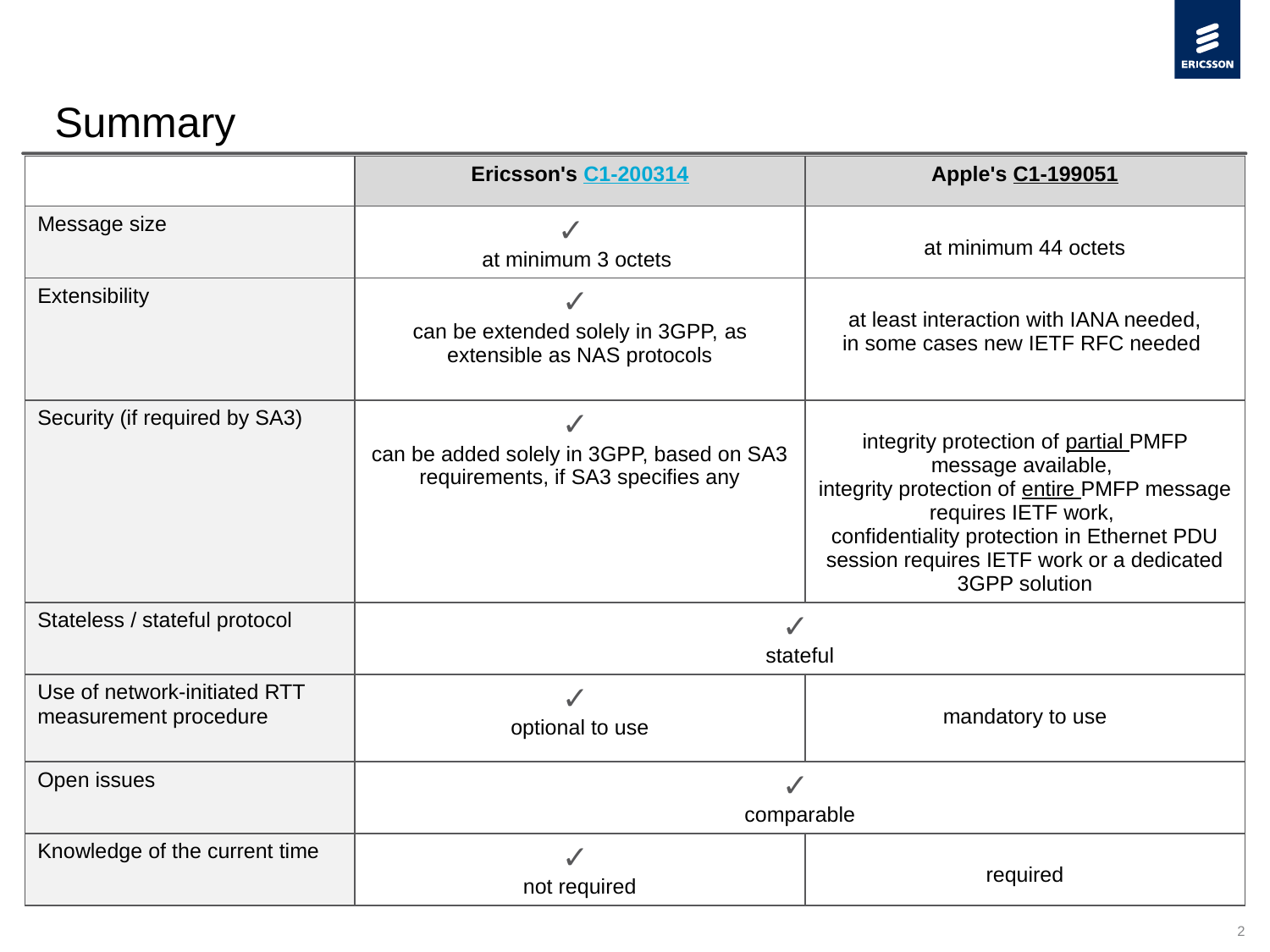

# Summary
|  | Ericsson's C1-200314 | Apple's C1-199051 |
| --- | --- | --- |
| Message size | ✓ at minimum 3 octets | at minimum 44 octets |
| Extensibility | ✓ can be extended solely in 3GPP, as extensible as NAS protocols | at least interaction with IANA needed, in some cases new IETF RFC needed |
| Security (if required by SA3) | ✓ can be added solely in 3GPP, based on SA3 requirements, if SA3 specifies any | integrity protection of partial PMFP message available, integrity protection of entire PMFP message requires IETF work, confidentiality protection in Ethernet PDU session requires IETF work or a dedicated 3GPP solution |
| Stateless / stateful protocol | ✓ stateful |  |
| Use of network-initiated RTT measurement procedure | ✓ optional to use | mandatory to use |
| Open issues | ✓ comparable |  |
| Knowledge of the current time | ✓ not required | required |